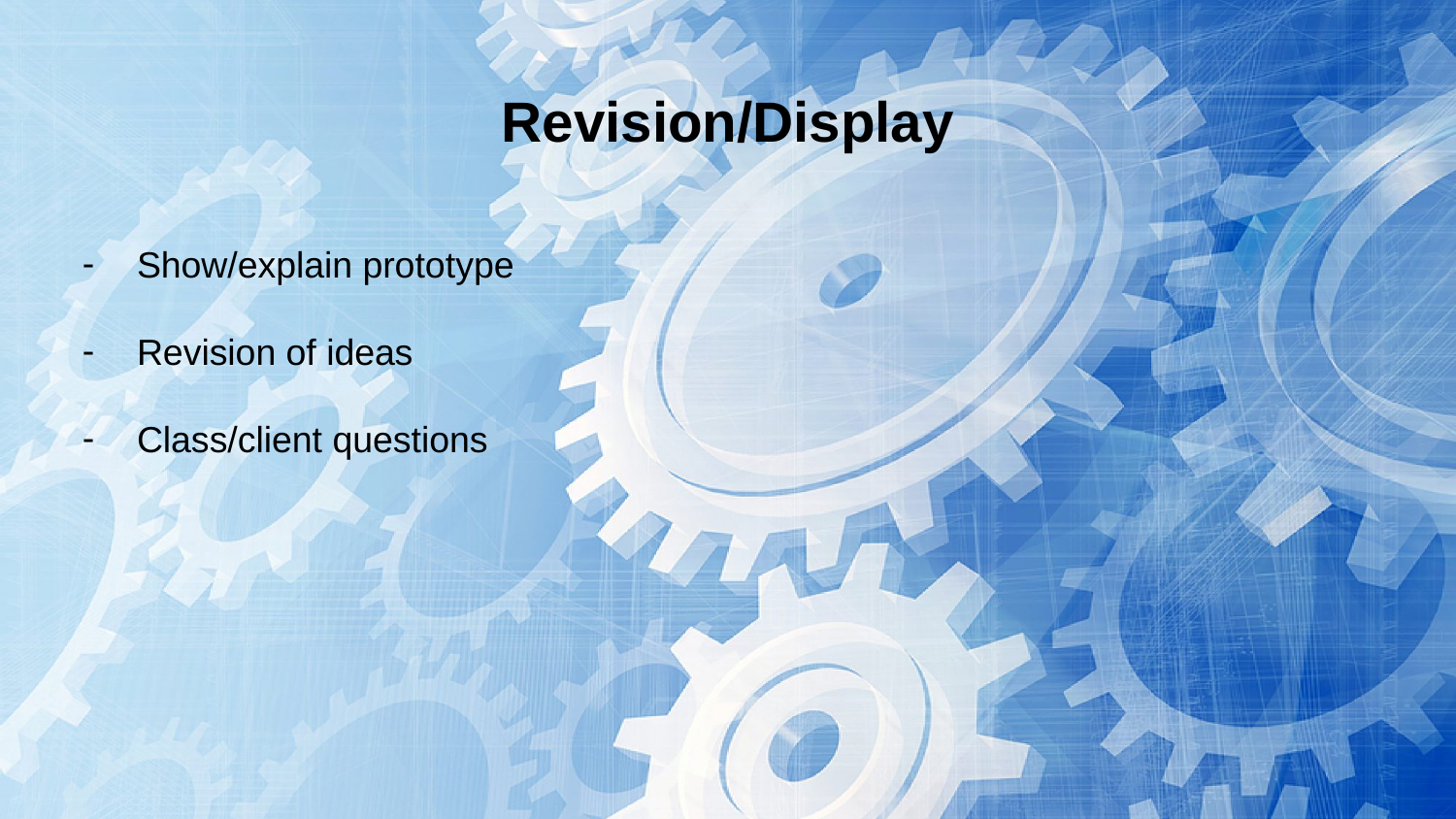

# Revision/Display
Show/explain prototype
Revision of ideas
Class/client questions